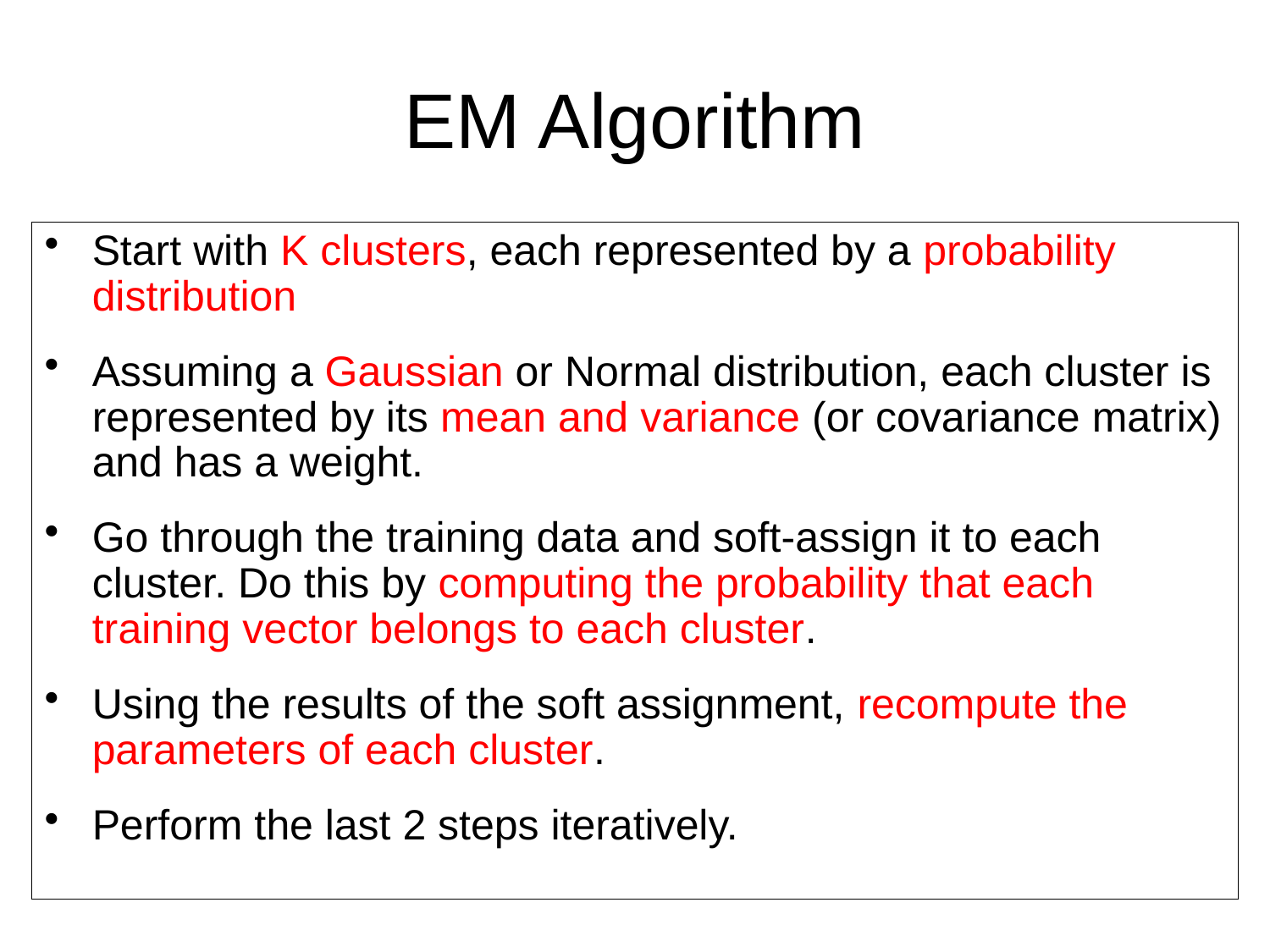

# EM Algorithm
Start with K clusters, each represented by a probability distribution
Assuming a Gaussian or Normal distribution, each cluster is represented by its mean and variance (or covariance matrix) and has a weight.
Go through the training data and soft-assign it to each cluster. Do this by computing the probability that each training vector belongs to each cluster.
Using the results of the soft assignment, recompute the parameters of each cluster.
Perform the last 2 steps iteratively.